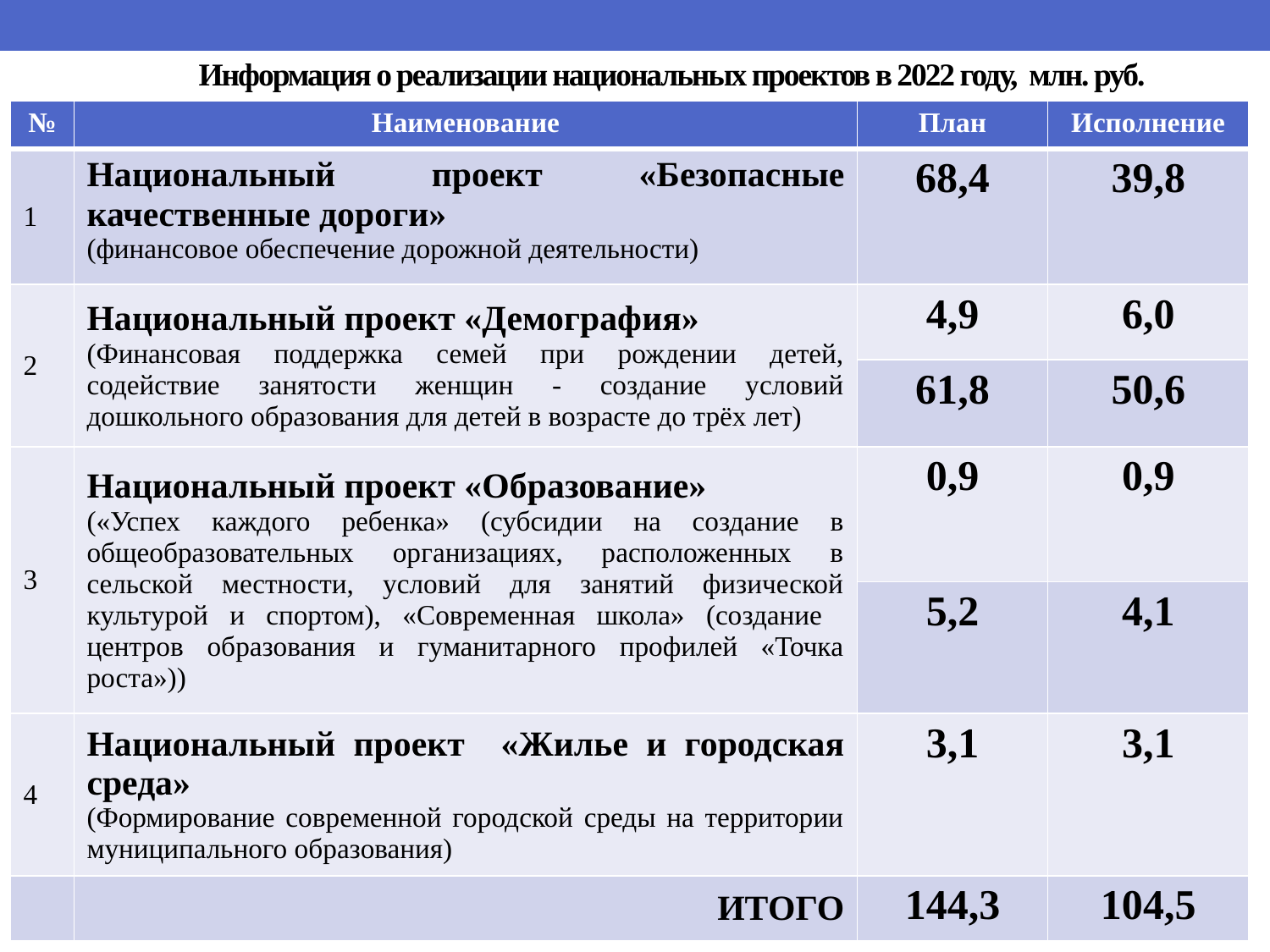

# Информация о реализации национальных проектов в 2022 году,  млн. руб.
| № | Наименование | План | Исполнение |
| --- | --- | --- | --- |
| 1 | Национальный проект «Безопасные качественные дороги» (финансовое обеспечение дорожной деятельности) | 68,4 | 39,8 |
| 2 | Национальный проект «Демография» (Финансовая поддержка семей при рождении детей, содействие занятости женщин - создание условий дошкольного образования для детей в возрасте до трёх лет) | 4,9 | 6,0 |
|  |  | 61,8 | 50,6 |
| 3 | Национальный проект «Образование» («Успех каждого ребенка» (субсидии на создание в общеобразовательных организациях, расположенных в сельской местности, условий для занятий физической культурой и спортом), «Современная школа» (создание центров образования и гуманитарного профилей «Точка роста»)) | 0,9 | 0,9 |
|  |  | 5,2 | 4,1 |
| 4 | Национальный проект «Жилье и городская среда» (Формирование современной городской среды на территории муниципального образования) | 3,1 | 3,1 |
|  | ИТОГО | 144,3 | 104,5 |